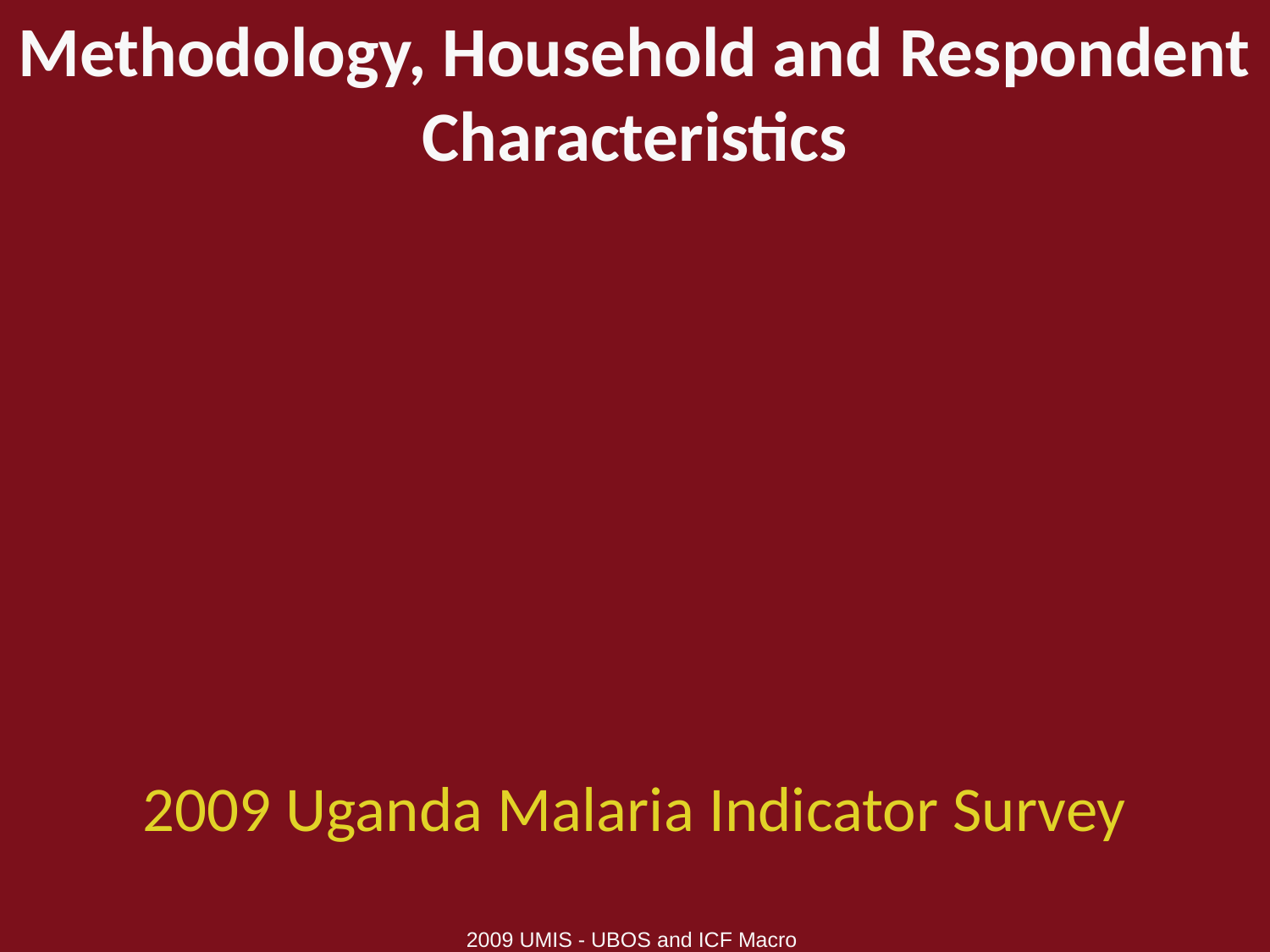

Methodology, Household and Respondent Characteristics
2009 Uganda Malaria Indicator Survey
2009 UMIS - UBOS and ICF Macro